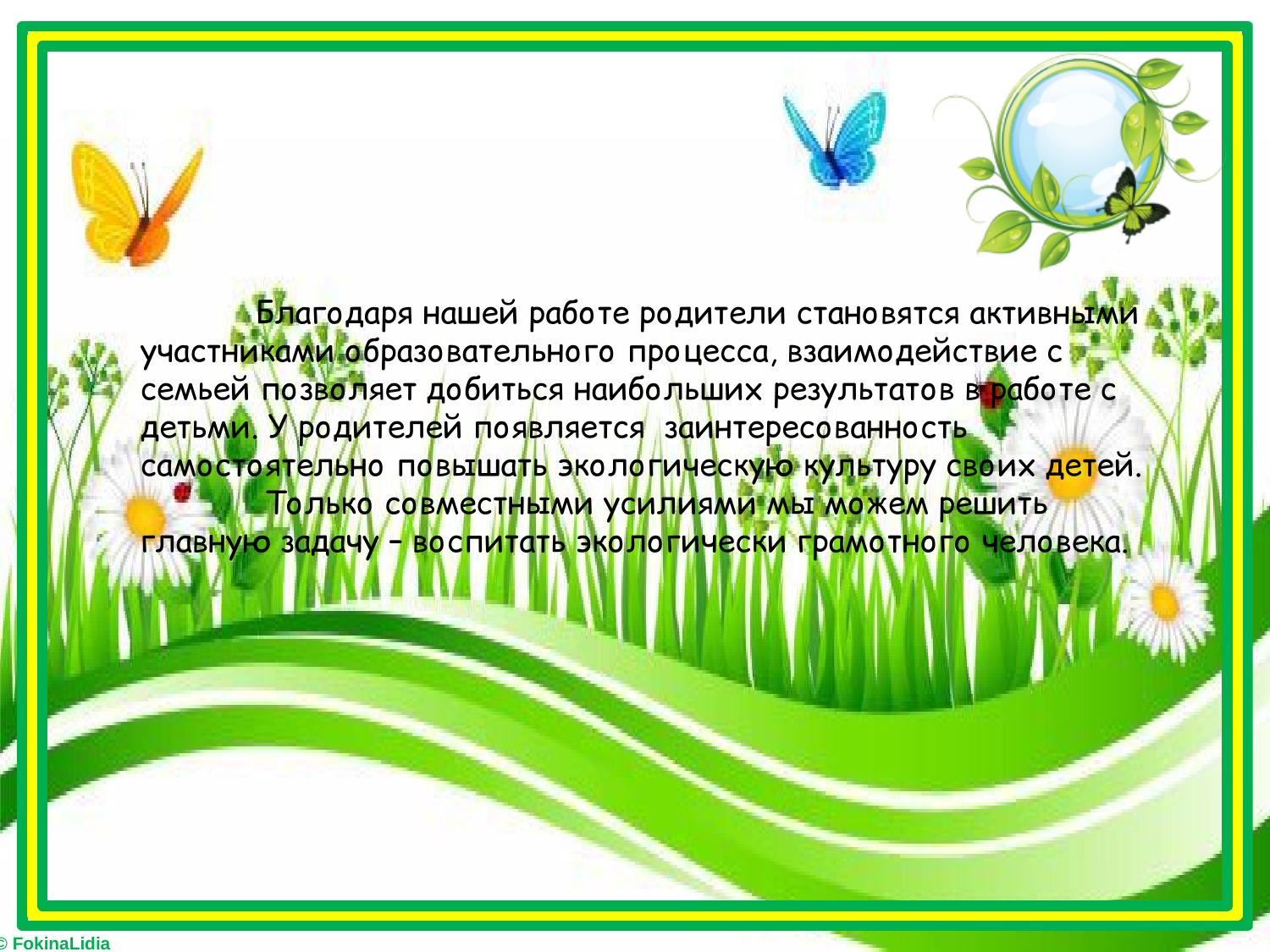

Благодаря нашей работе родители становятся активными участниками образовательного процесса, взаимодействие с семьей позволяет добиться наибольших результатов в работе с детьми. У родителей появляется  заинтересованность самостоятельно повышать экологическую культуру своих детей.
             Только совместными усилиями мы можем решить главную задачу – воспитать экологически грамотного человека.